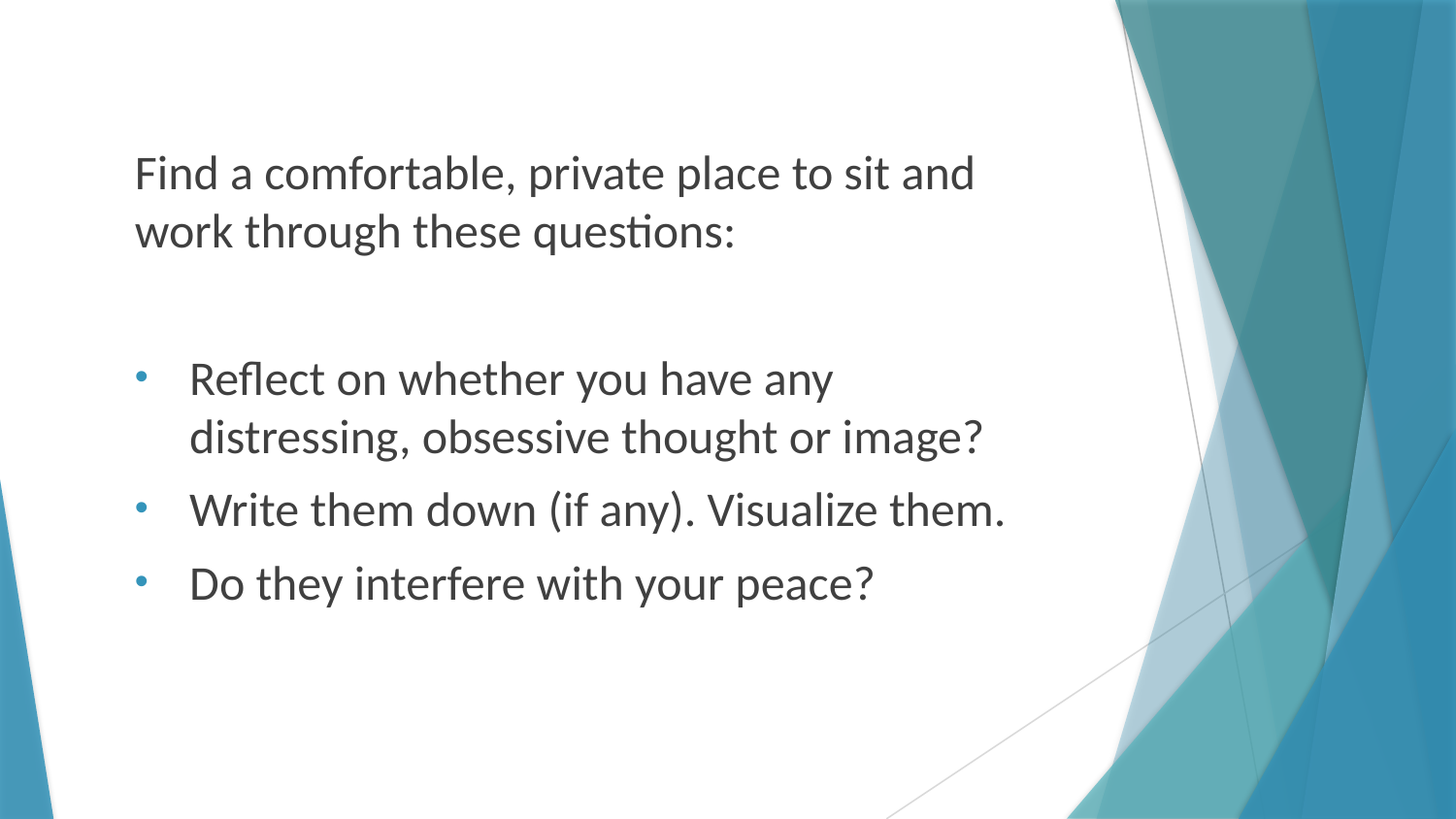

Find a comfortable, private place to sit and work through these questions:

Reflect on whether you have any distressing, obsessive thought or image?
Write them down (if any). Visualize them.
Do they interfere with your peace?